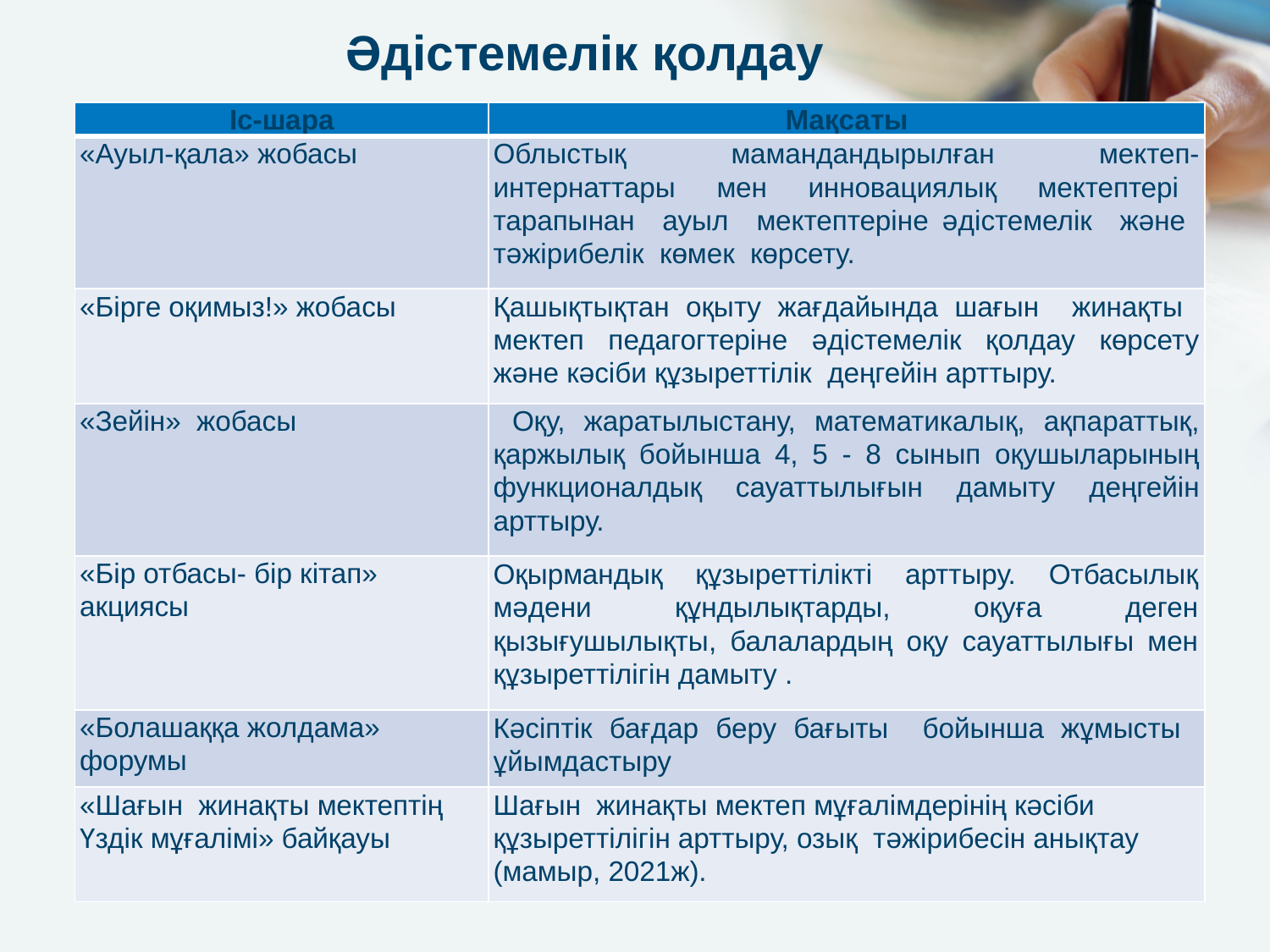

# Әдістемелік қолдау
| Іс-шара | Мақсаты |
| --- | --- |
| «Ауыл-қала» жобасы | Облыстық мамандандырылған мектеп-интернаттары мен инновациялық мектептері тарапынан ауыл мектептеріне әдістемелік және тәжірибелік көмек көрсету. |
| «Бірге оқимыз!» жобасы | Қашықтықтан оқыту жағдайында шағын жинақты мектеп педагогтеріне әдістемелік қолдау көрсету және кәсіби құзыреттілік деңгейін арттыру. |
| «Зейін» жобасы | Оқу, жаратылыстану, математикалық, ақпараттық, қаржылық бойынша 4, 5 - 8 сынып оқушыларының функционалдық сауаттылығын дамыту деңгейін арттыру. |
| «Бір отбасы- бір кітап» акциясы | Оқырмандық құзыреттілікті арттыру. Отбасылық мәдени құндылықтарды, оқуға деген қызығушылықты, балалардың оқу сауаттылығы мен құзыреттілігін дамыту . |
| «Болашаққа жолдама» форумы | Кәсіптік бағдар беру бағыты бойынша жұмысты ұйымдастыру |
| «Шағын жинақты мектептің Үздік мұғалімі» байқауы | Шағын жинақты мектеп мұғалімдерінің кәсіби құзыреттілігін арттыру, озық тәжірибесін анықтау (мамыр, 2021ж). |